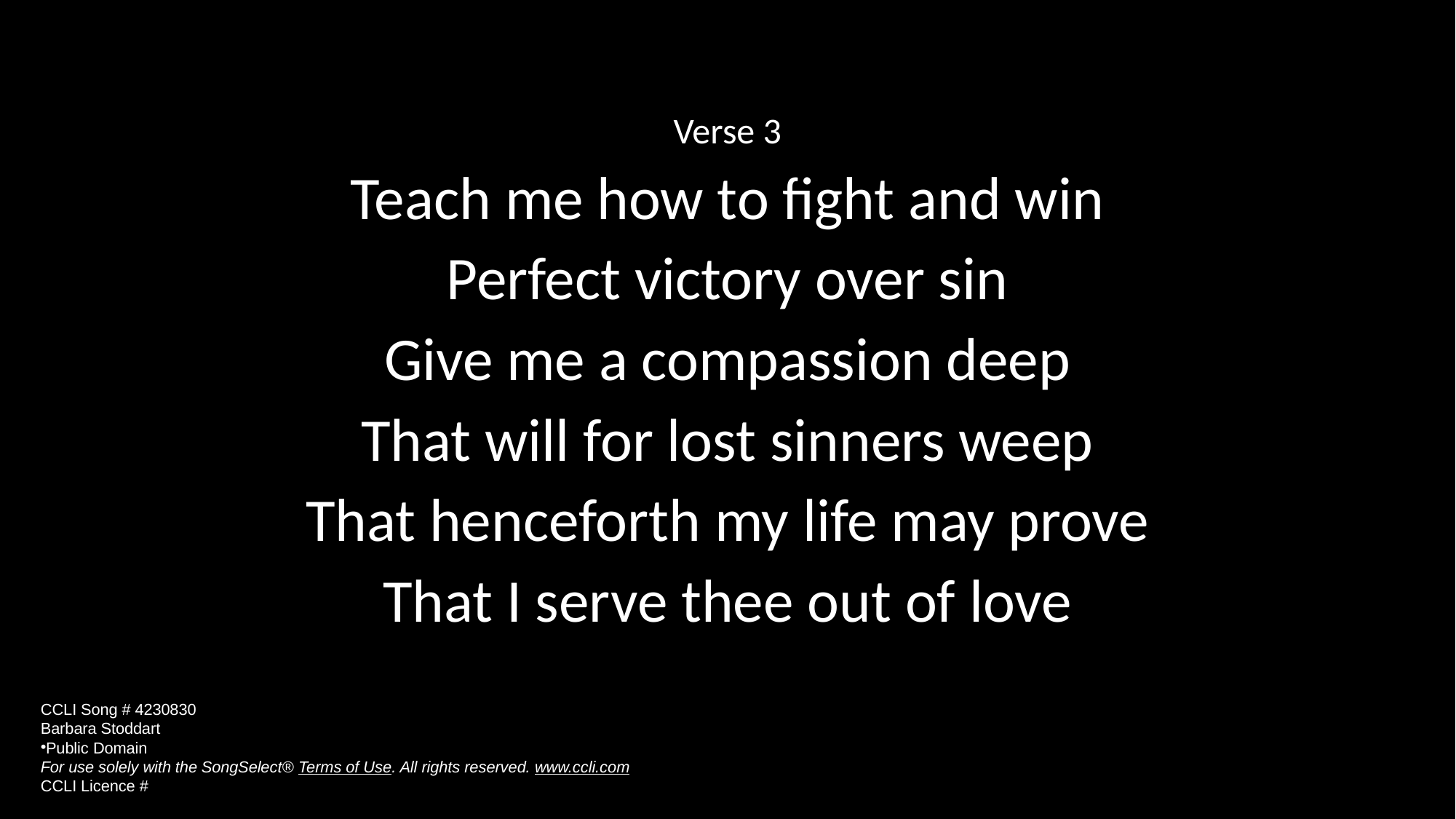

Verse 3
Teach me how to fight and win
Perfect victory over sin
Give me a compassion deep
That will for lost sinners weep
That henceforth my life may prove
That I serve thee out of love
CCLI Song # 4230830
Barbara Stoddart
Public Domain
For use solely with the SongSelect® Terms of Use. All rights reserved. www.ccli.com
CCLI Licence #